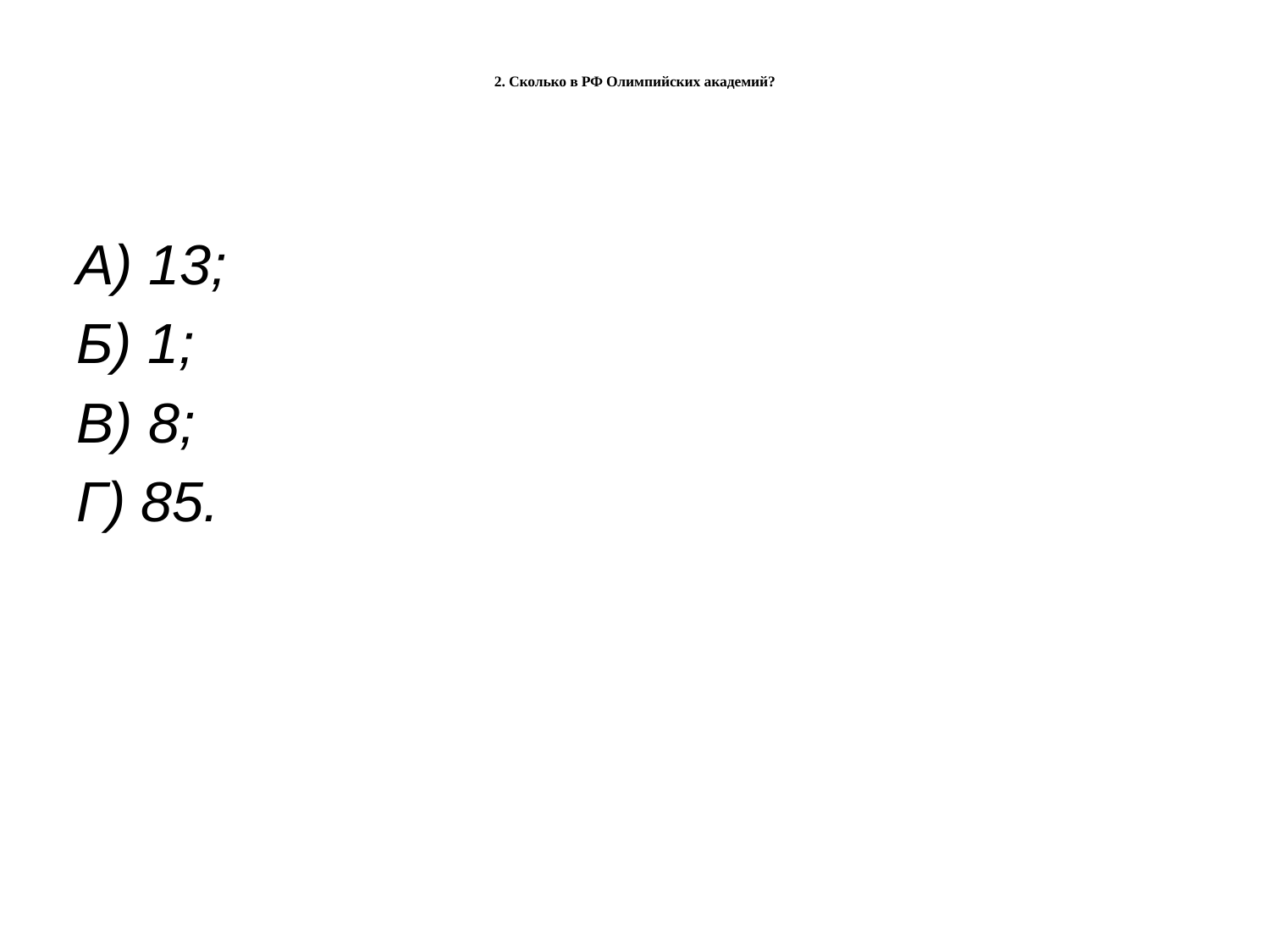

# 2. Сколько в РФ Олимпийских академий?
А) 13;
Б) 1;
В) 8;
Г) 85.